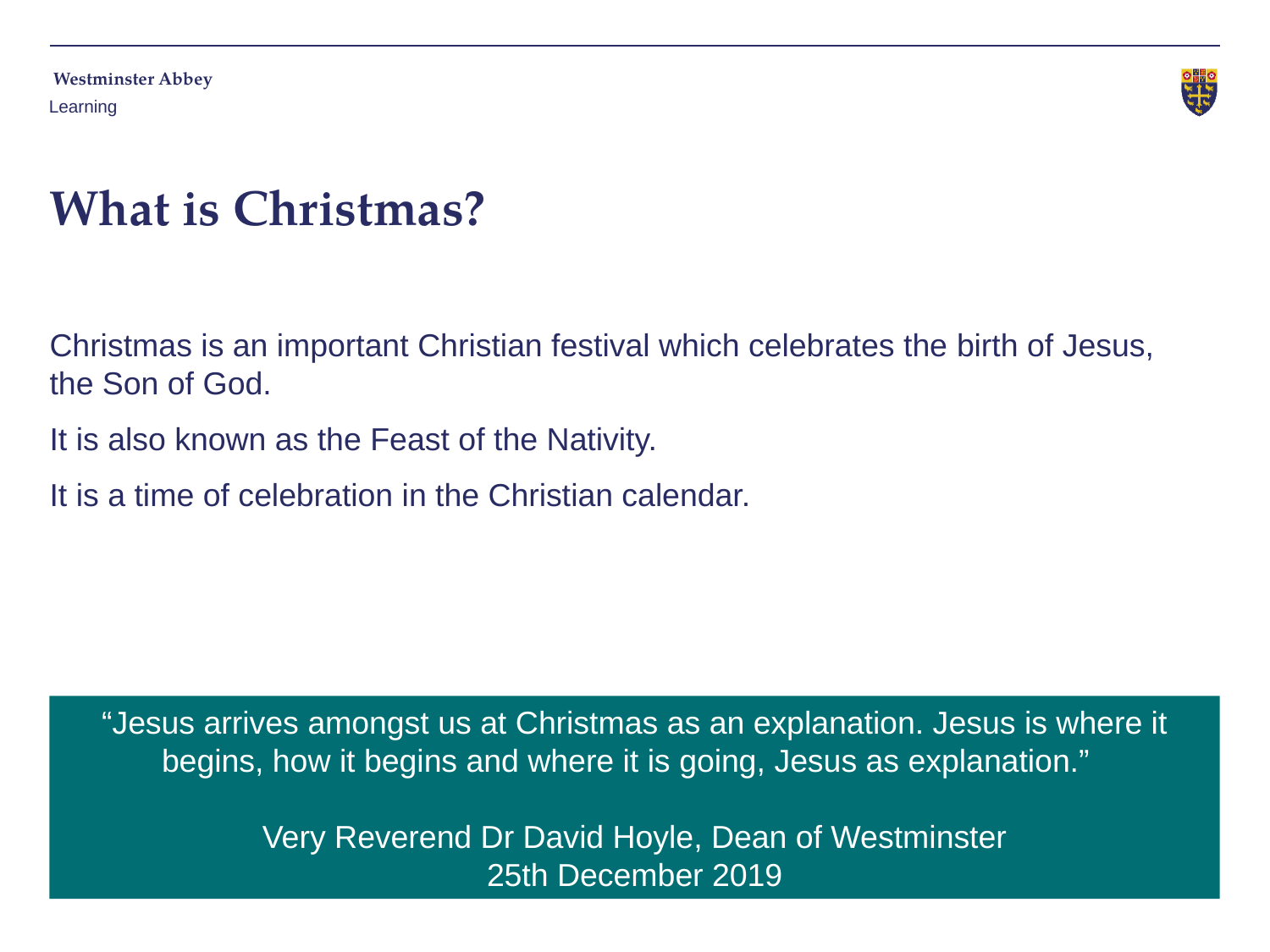

Learning
# What is Christmas?
Christmas is an important Christian festival which celebrates the birth of Jesus, the Son of God.
It is also known as the Feast of the Nativity.
It is a time of celebration in the Christian calendar.
“Jesus arrives amongst us at Christmas as an explanation. Jesus is where it begins, how it begins and where it is going, Jesus as explanation.”

Very Reverend Dr David Hoyle, Dean of Westminster
25th December 2019